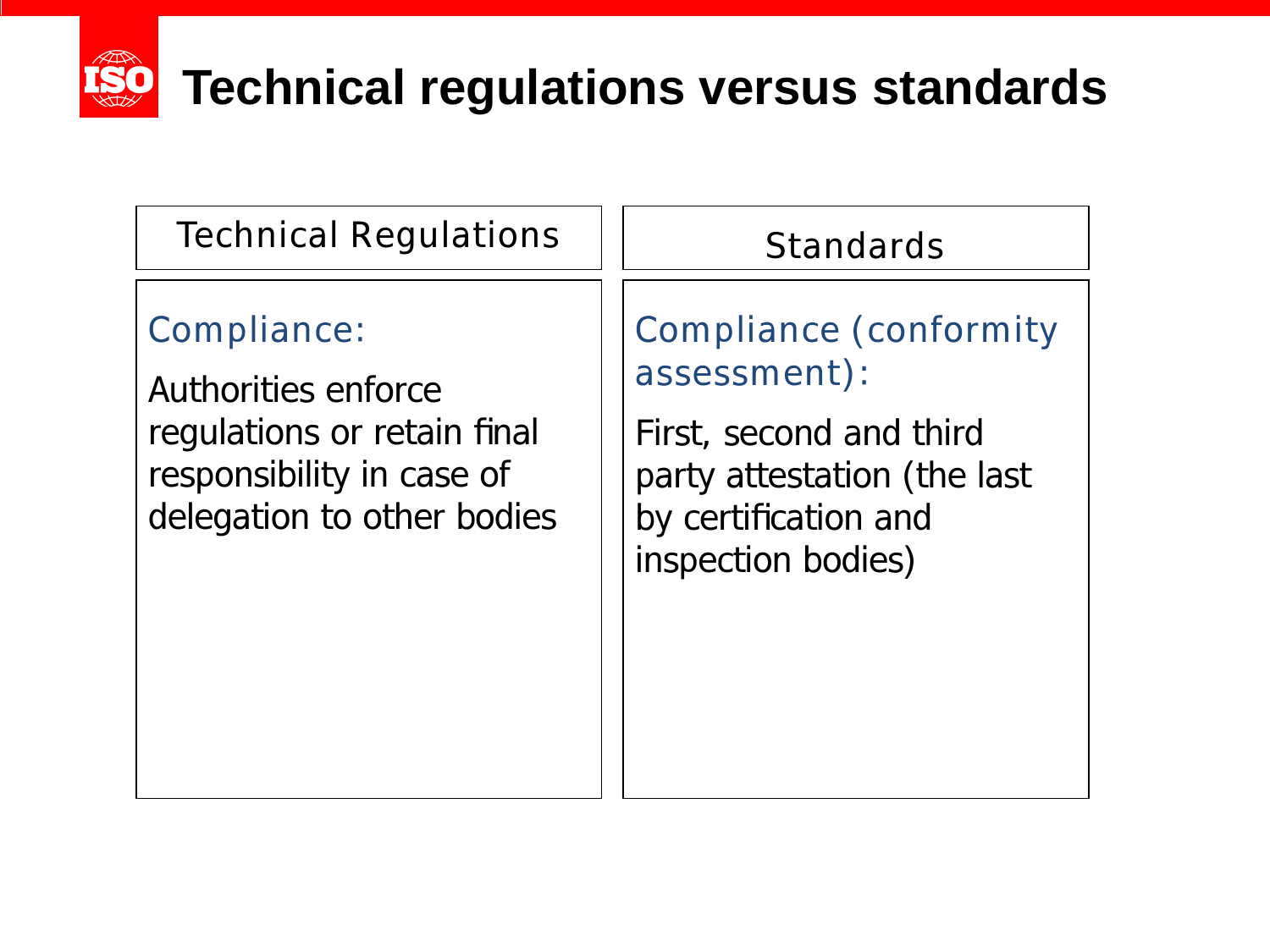

Technical regulations versus standards

Technical Regulations

Standards

Compliance:
Authorities enforce regulations or retain final responsibility in case of delegation to other bodies

Compliance (conformity assessment):
First, second and third party attestation (the last by certification and inspection bodies)

#